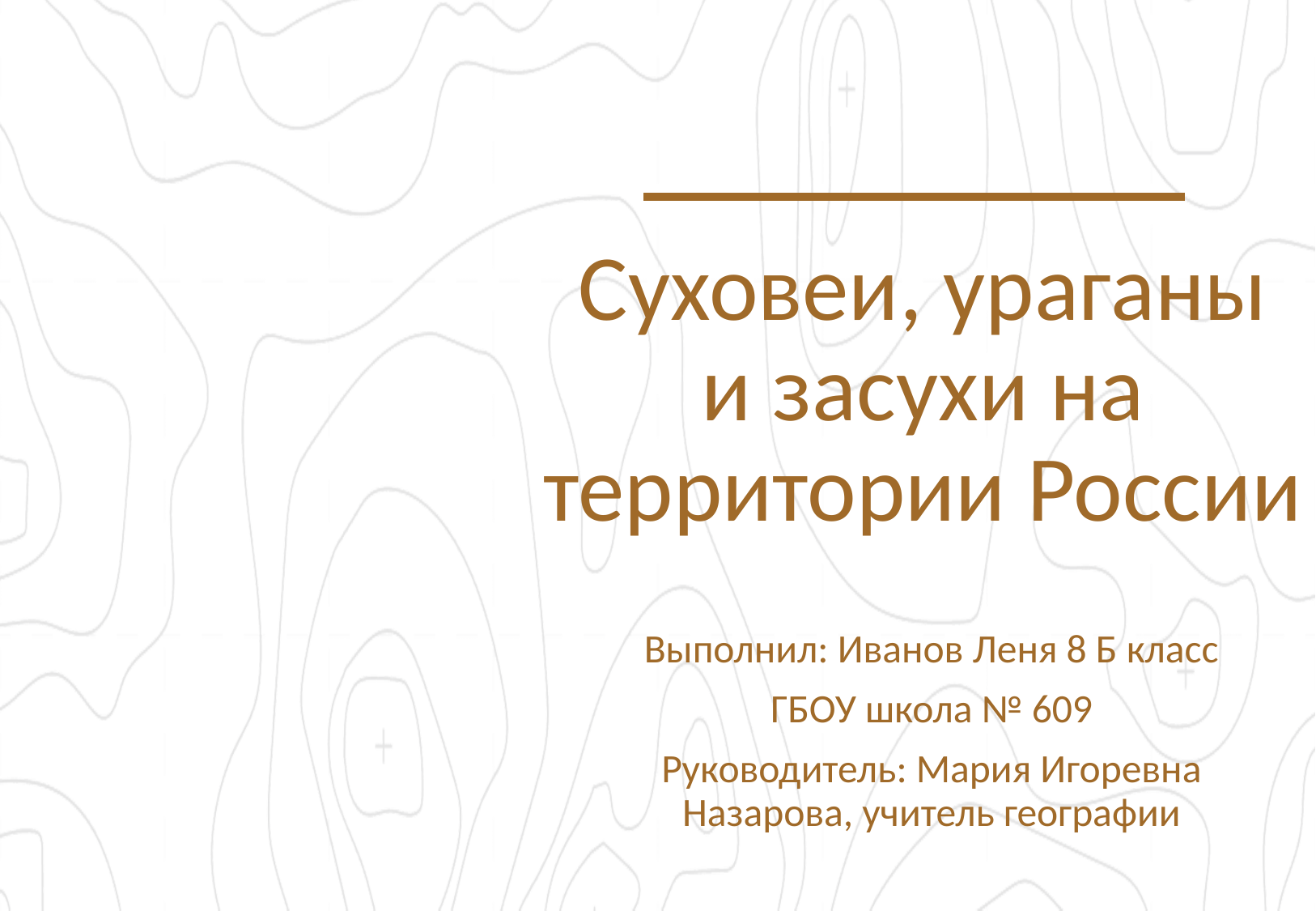

# Суховеи, ураганы и засухи на территории России
Выполнил: Иванов Леня 8 Б класс
ГБОУ школа № 609
Руководитель: Мария Игоревна Назарова, учитель географии